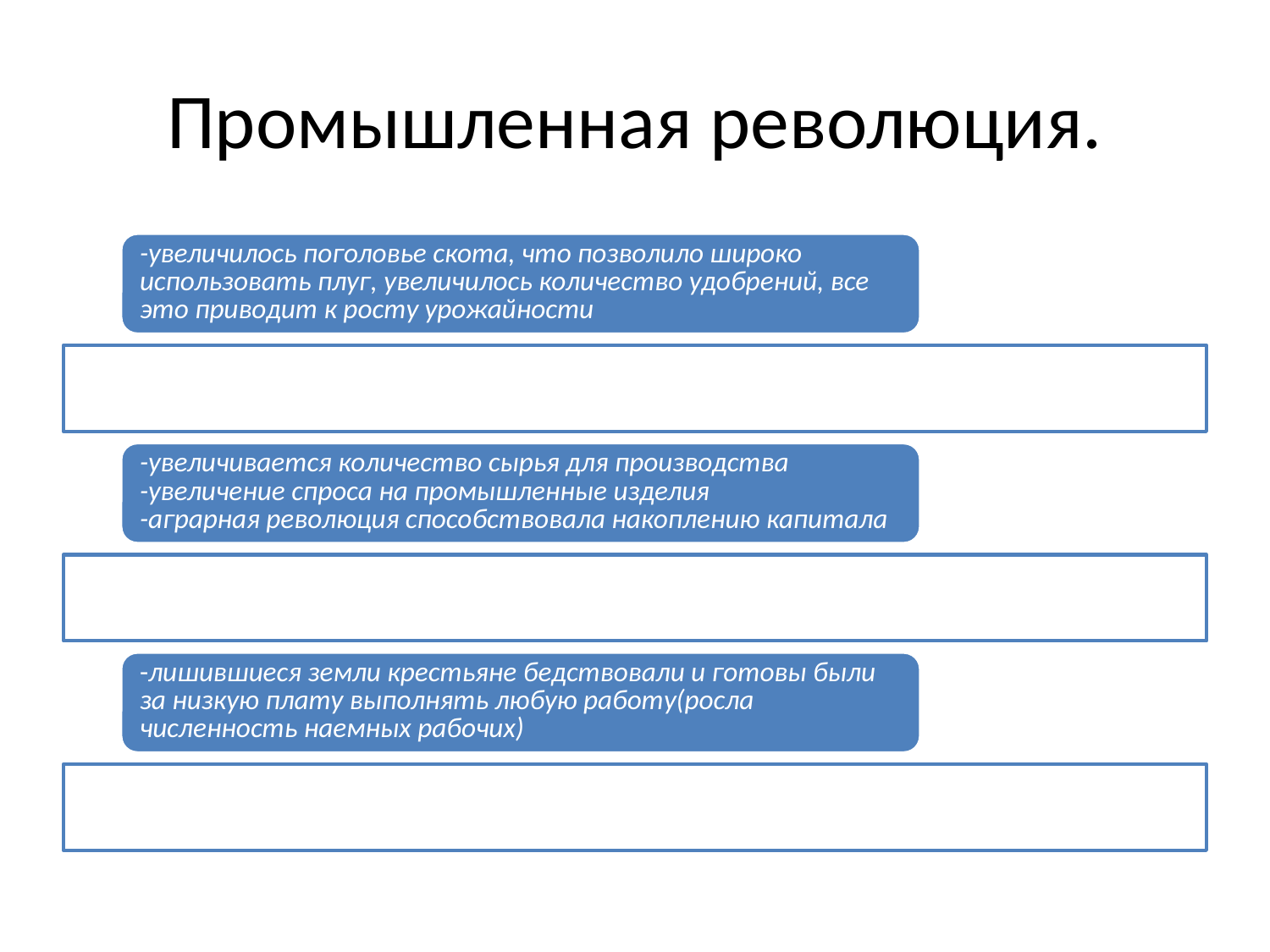

# Промышленная революция.
-увеличилось поголовье скота, что позволило широко использовать плуг, увеличилось количество удобрений, все это приводит к росту урожайности
-увеличивается количество сырья для производства
-увеличение спроса на промышленные изделия
-аграрная революция способствовала накоплению капитала
-лишившиеся земли крестьяне бедствовали и готовы были за низкую плату выполнять любую работу(росла численность наемных рабочих)